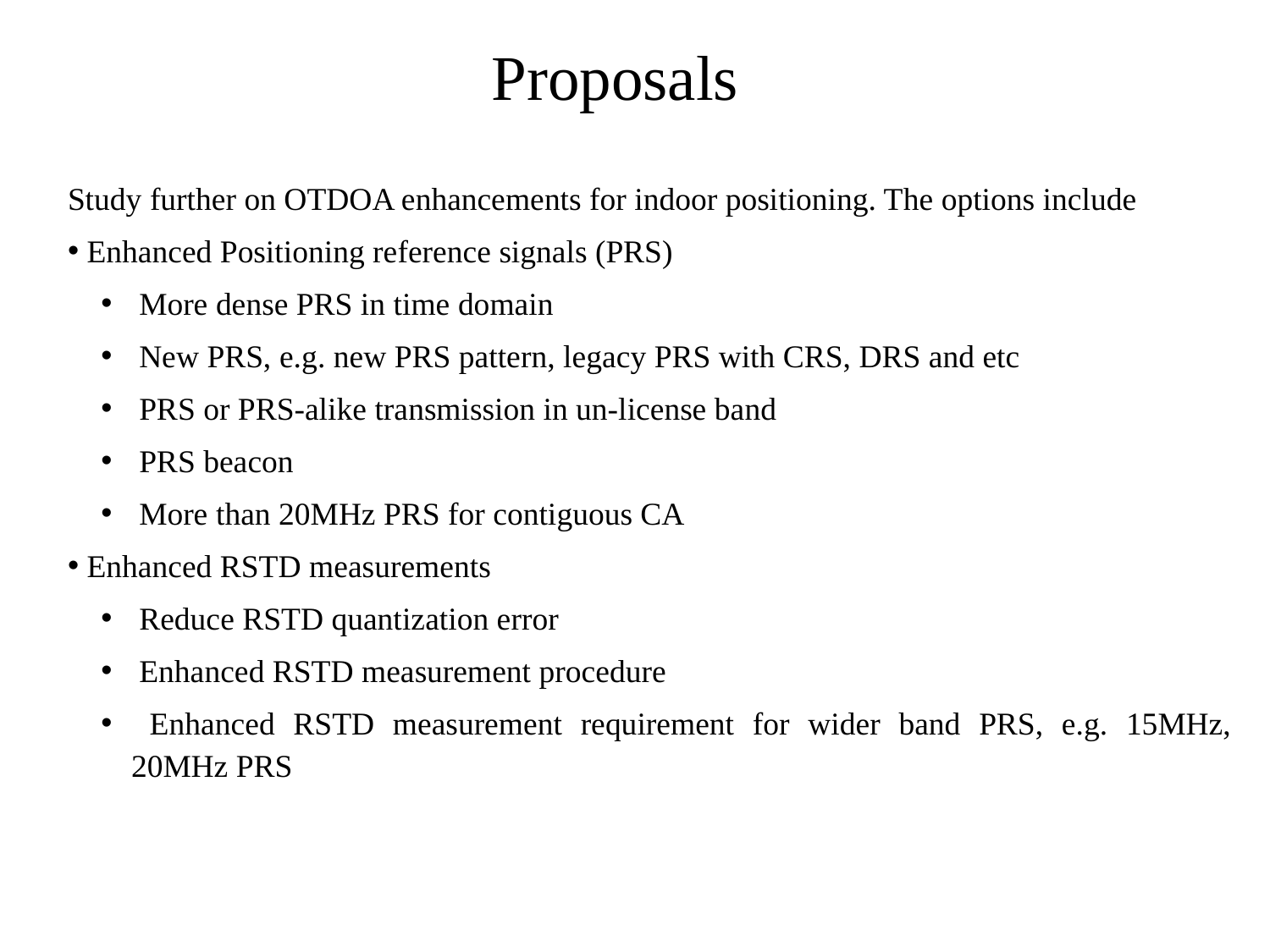

# Proposals
Study further on OTDOA enhancements for indoor positioning. The options include
 Enhanced Positioning reference signals (PRS)
 More dense PRS in time domain
 New PRS, e.g. new PRS pattern, legacy PRS with CRS, DRS and etc
 PRS or PRS-alike transmission in un-license band
 PRS beacon
 More than 20MHz PRS for contiguous CA
 Enhanced RSTD measurements
 Reduce RSTD quantization error
 Enhanced RSTD measurement procedure
 Enhanced RSTD measurement requirement for wider band PRS, e.g. 15MHz, 20MHz PRS